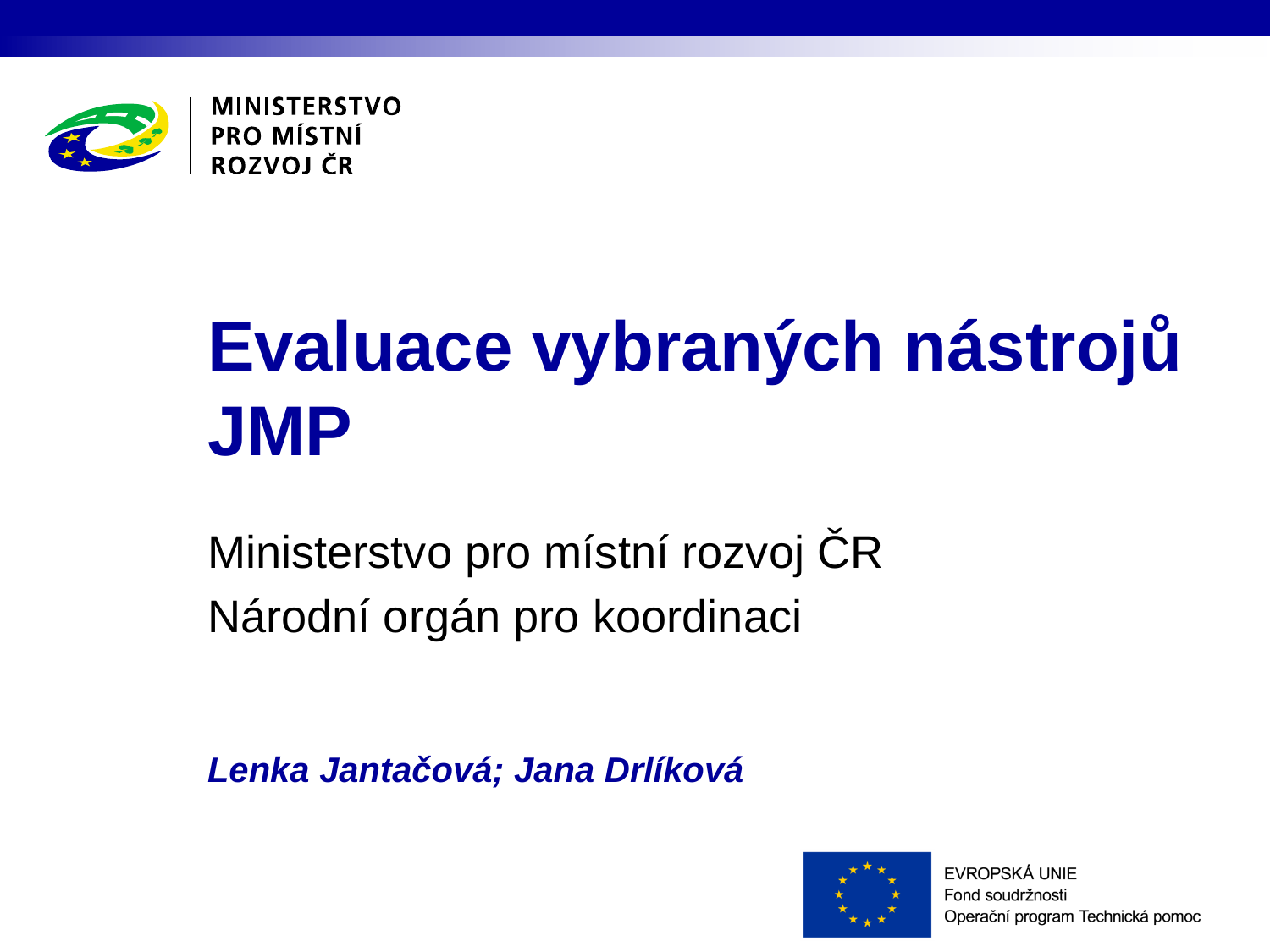

# Evaluace vybraných nástrojů JMP
Lenka Jantačová; Jana Drlíková